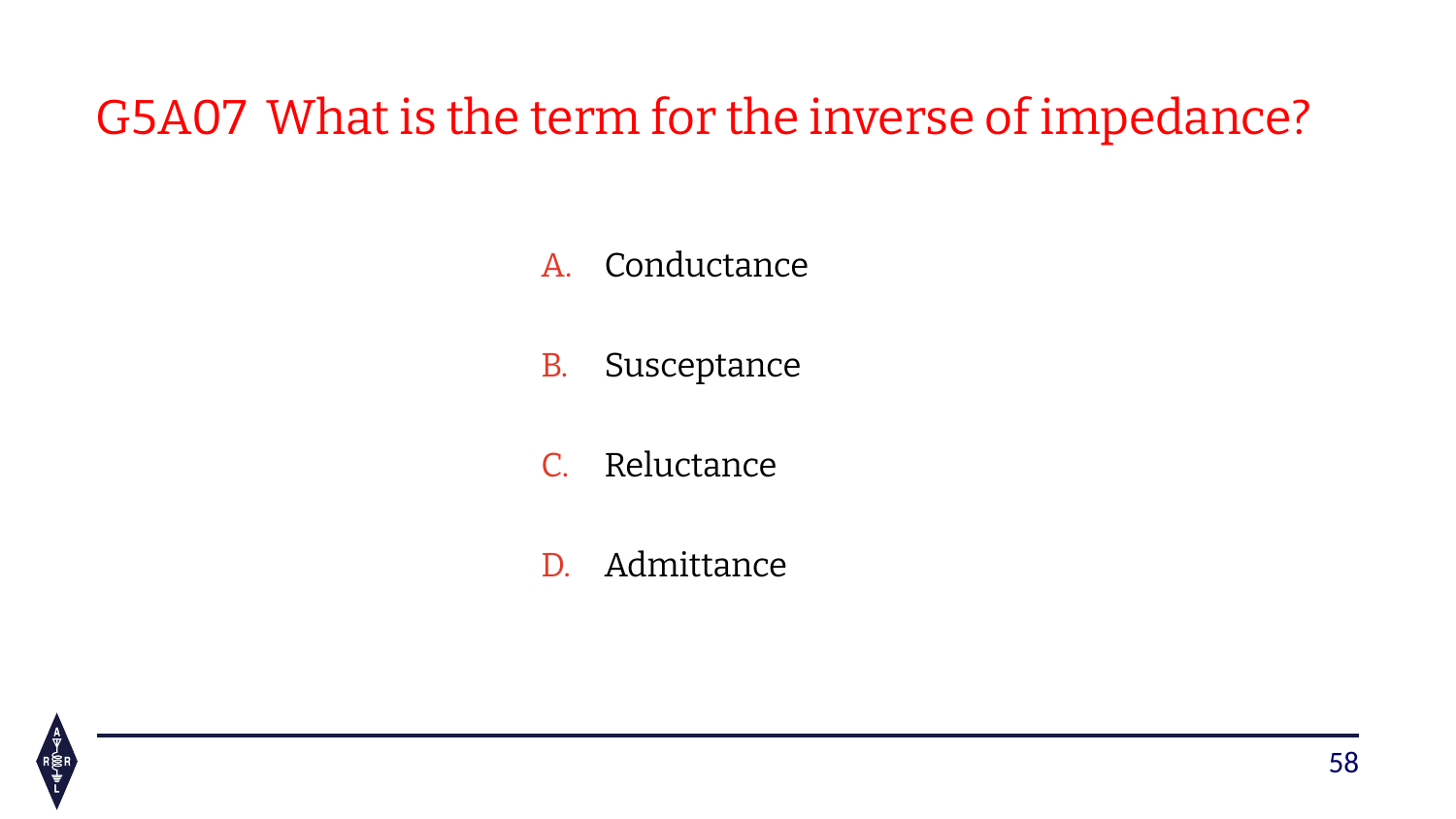

G5A07  What is the term for the inverse of impedance?
Conductance

Susceptance

Reluctance

Admittance

58